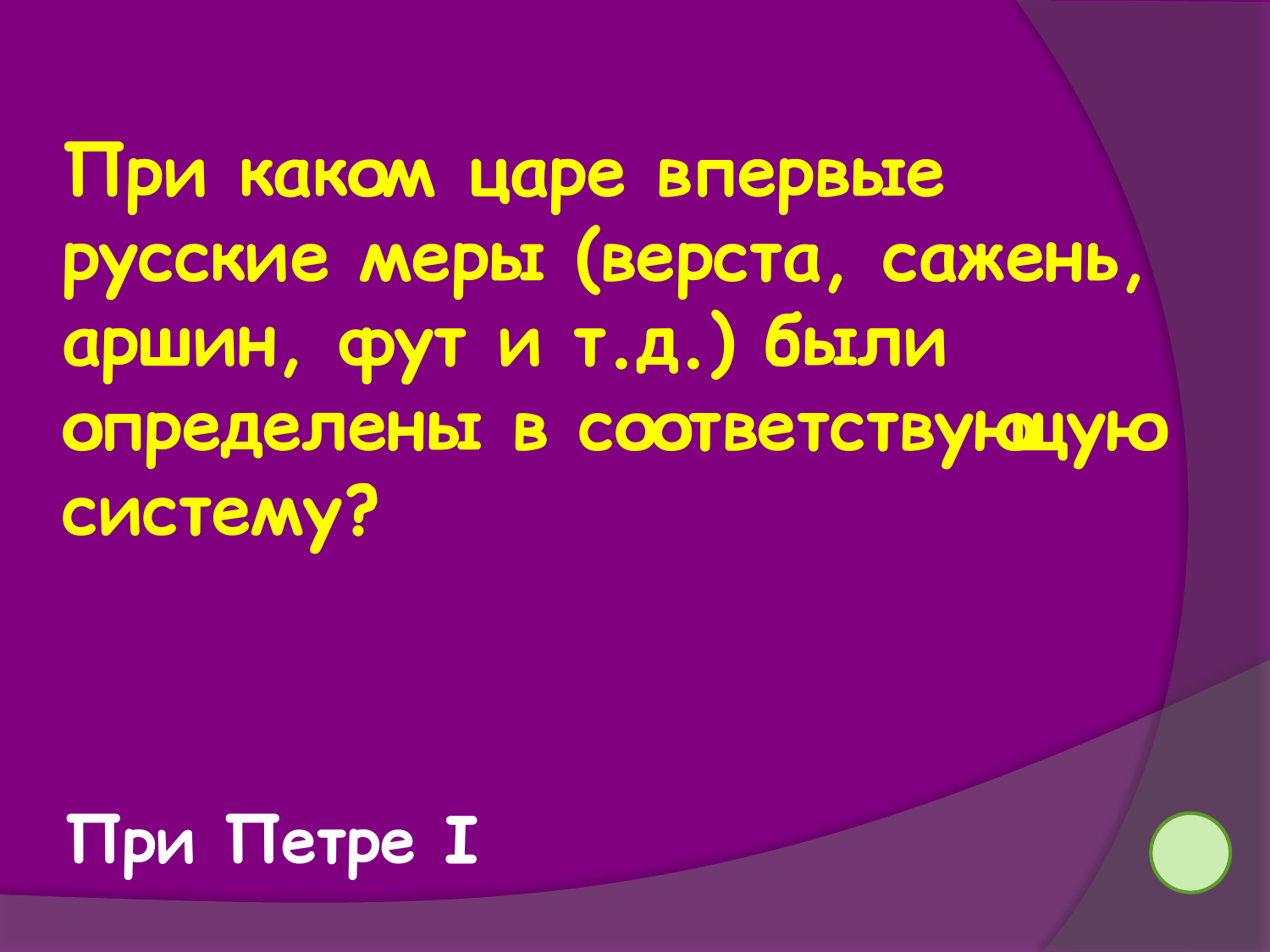

При каком царе впервые русские меры (верста, сажень, аршин, фут и т.д.) были определены в соответствующую систему?
При Петре I